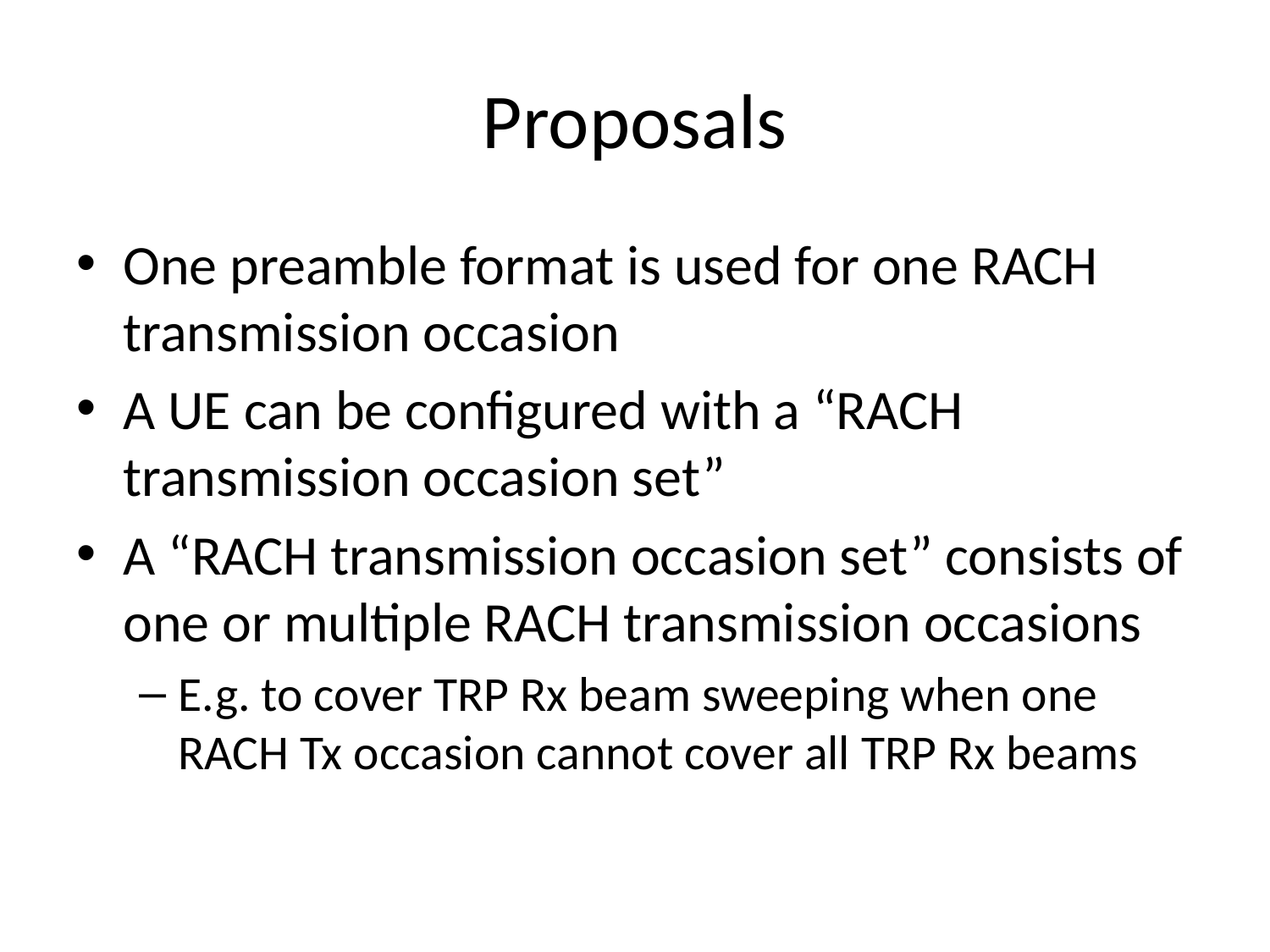

# Proposals
One preamble format is used for one RACH transmission occasion
A UE can be configured with a “RACH transmission occasion set”
A “RACH transmission occasion set” consists of one or multiple RACH transmission occasions
E.g. to cover TRP Rx beam sweeping when one RACH Tx occasion cannot cover all TRP Rx beams